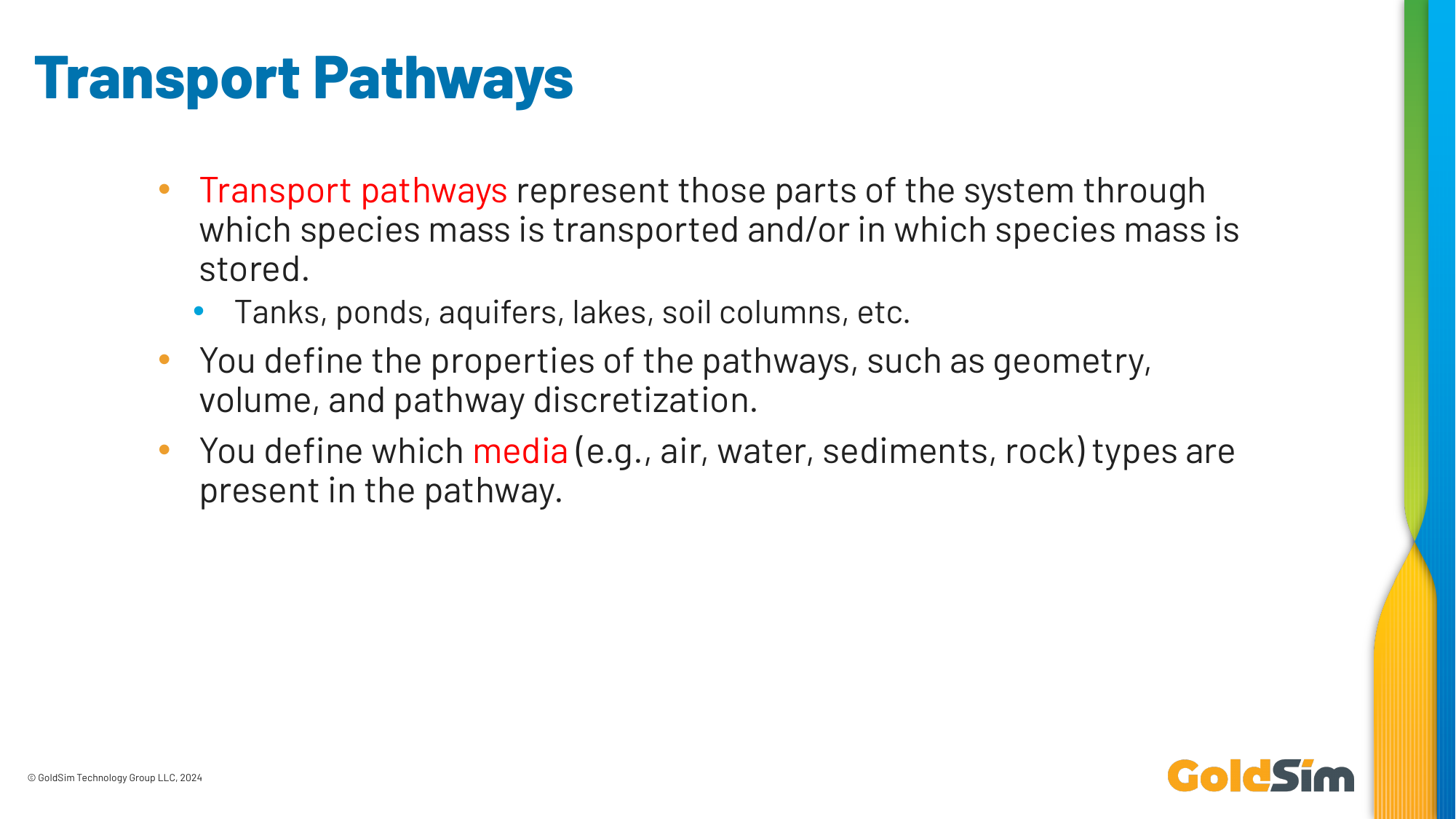

# Transport Pathways
Transport pathways represent those parts of the system through which species mass is transported and/or in which species mass is stored.
Tanks, ponds, aquifers, lakes, soil columns, etc.
You define the properties of the pathways, such as geometry, volume, and pathway discretization.
You define which media (e.g., air, water, sediments, rock) types are present in the pathway.
© GoldSim Technology Group LLC, 2024